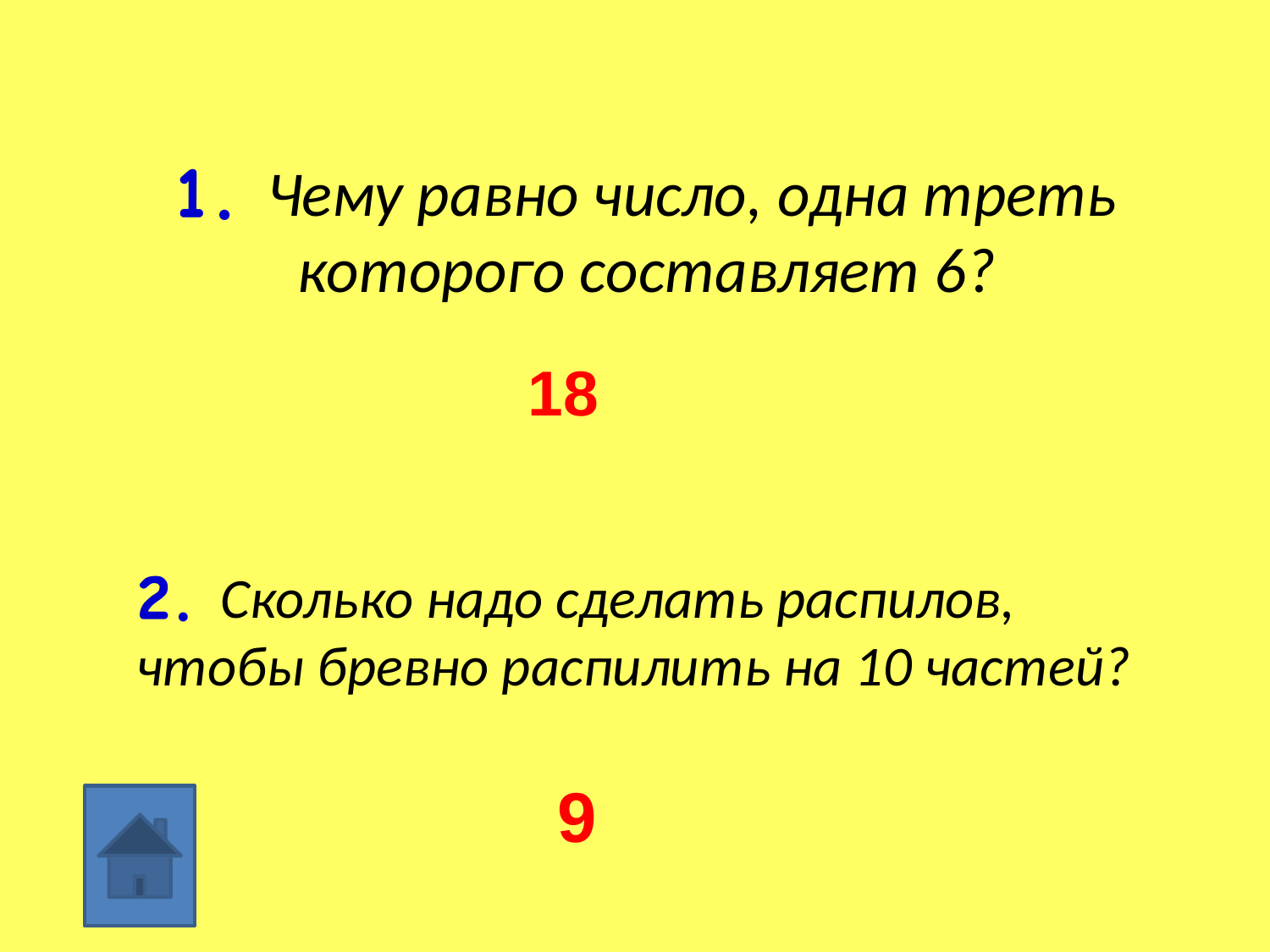

1. Чему равно число, одна треть которого составляет 6?
18
2. Сколько надо сделать распилов,
чтобы бревно распилить на 10 частей?
9